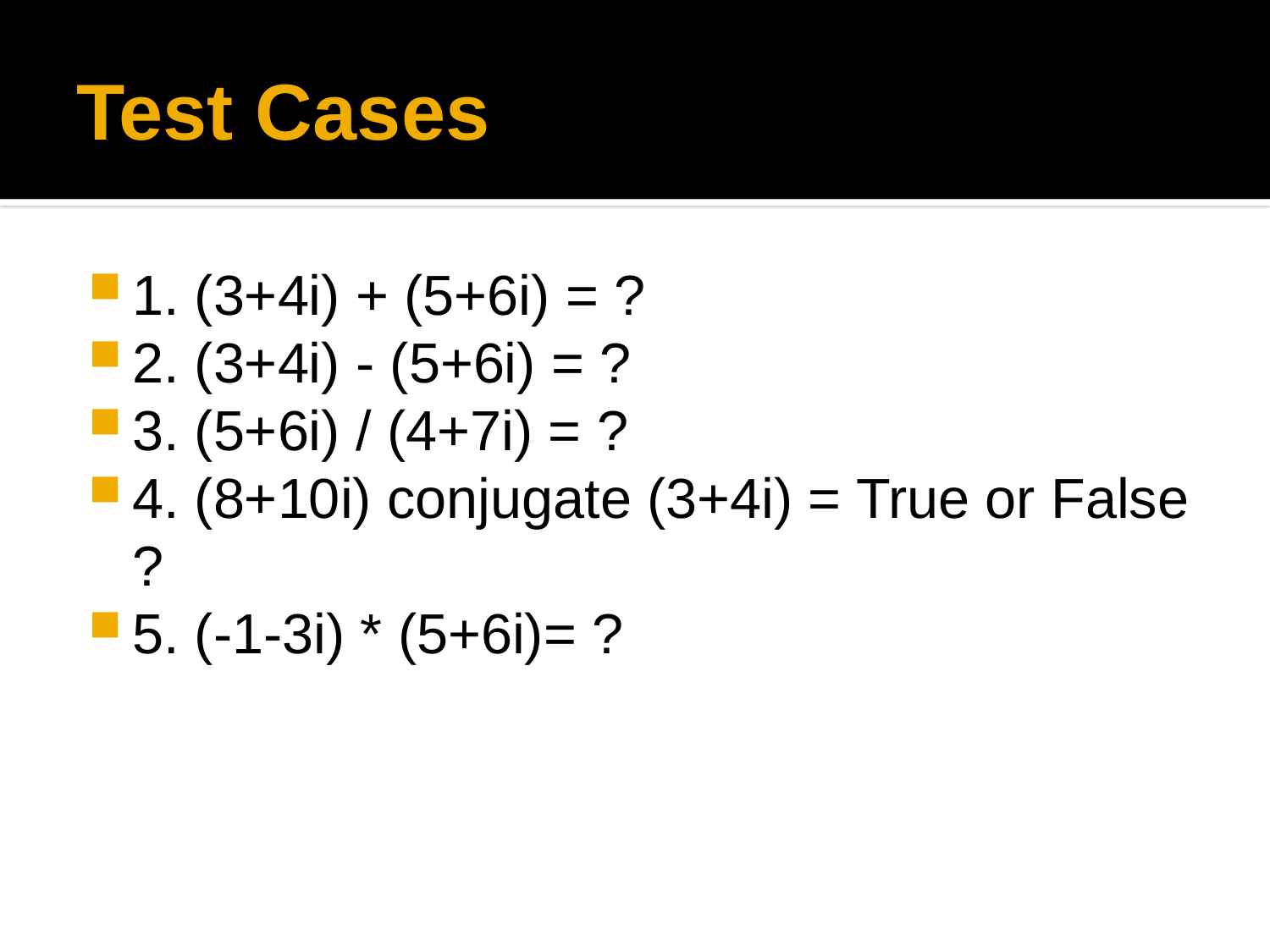

# Test Cases
1. (3+4i) + (5+6i) = ?
2. (3+4i) - (5+6i) = ?
3. (5+6i) / (4+7i) = ?
4. (8+10i) conjugate (3+4i) = True or False ?
5. (-1-3i) * (5+6i)= ?